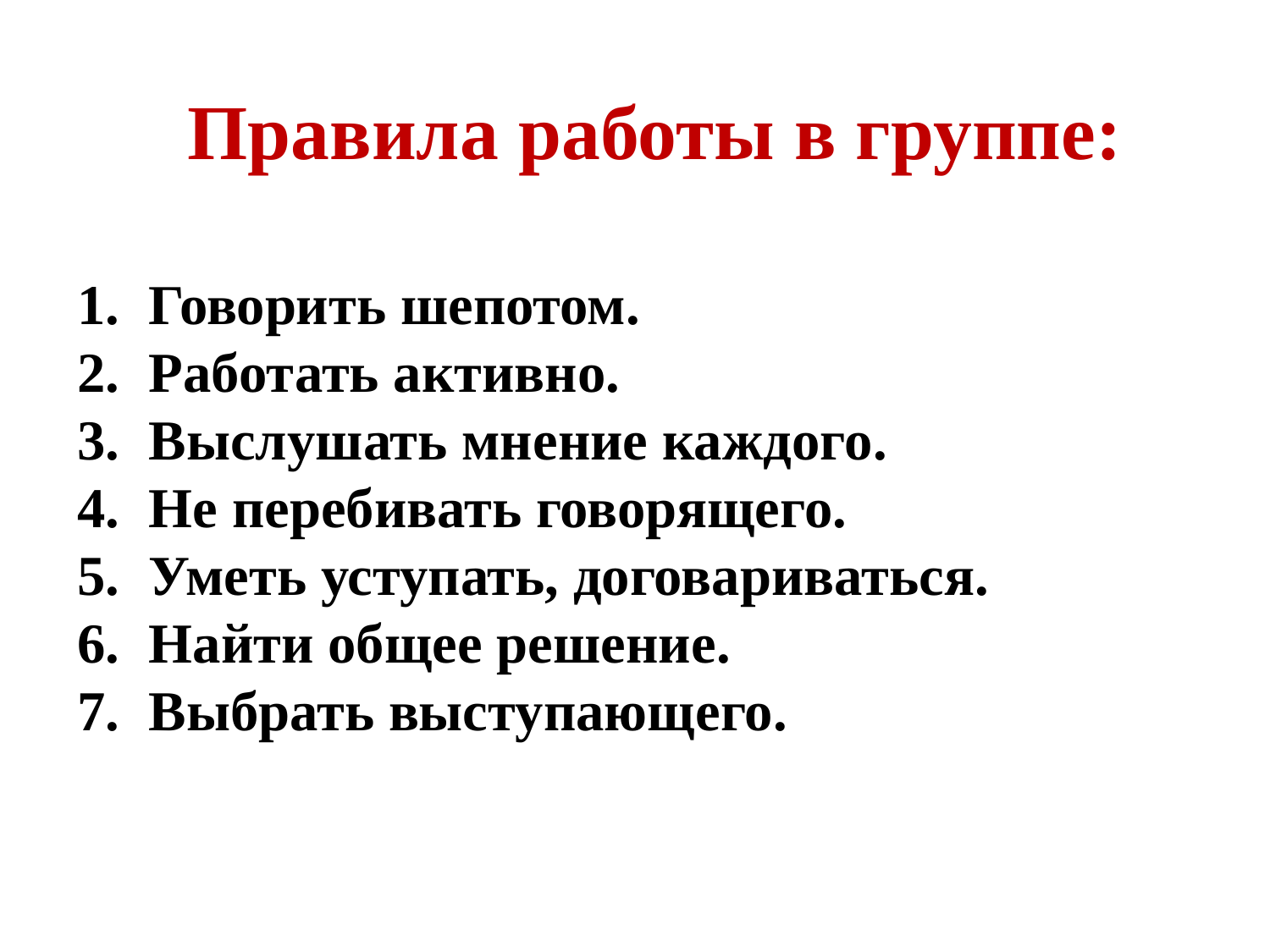

Правила работы в группе:

Говорить шепотом.
Работать активно.
Выслушать мнение каждого.
Не перебивать говорящего.
Уметь уступать, договариваться.
Найти общее решение.
Выбрать выступающего.